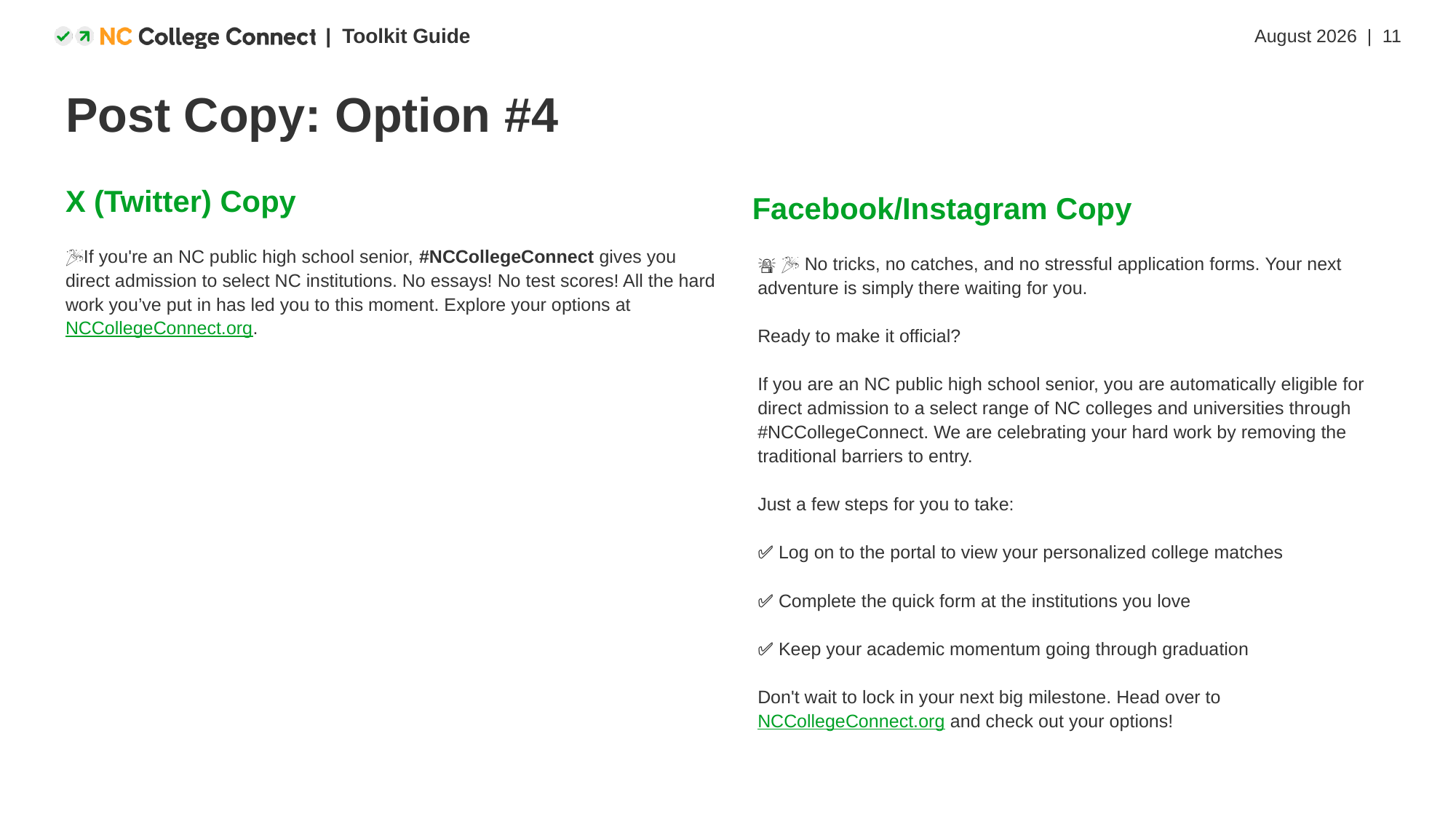

# Post Copy: Option #4
X (Twitter) Copy
🎉If you're an NC public high school senior, #NCCollegeConnect gives you direct admission to select NC institutions. No essays! No test scores! All the hard work you’ve put in has led you to this moment. Explore your options at NCCollegeConnect.org.
Facebook/Instagram Copy
🚨 🎉 No tricks, no catches, and no stressful application forms. Your next adventure is simply there waiting for you.
Ready to make it official?
If you are an NC public high school senior, you are automatically eligible for direct admission to a select range of NC colleges and universities through #NCCollegeConnect. We are celebrating your hard work by removing the traditional barriers to entry.
Just a few steps for you to take:
✅ Log on to the portal to view your personalized college matches
✅ Complete the quick form at the institutions you love
✅ Keep your academic momentum going through graduation
Don't wait to lock in your next big milestone. Head over to NCCollegeConnect.org and check out your options!